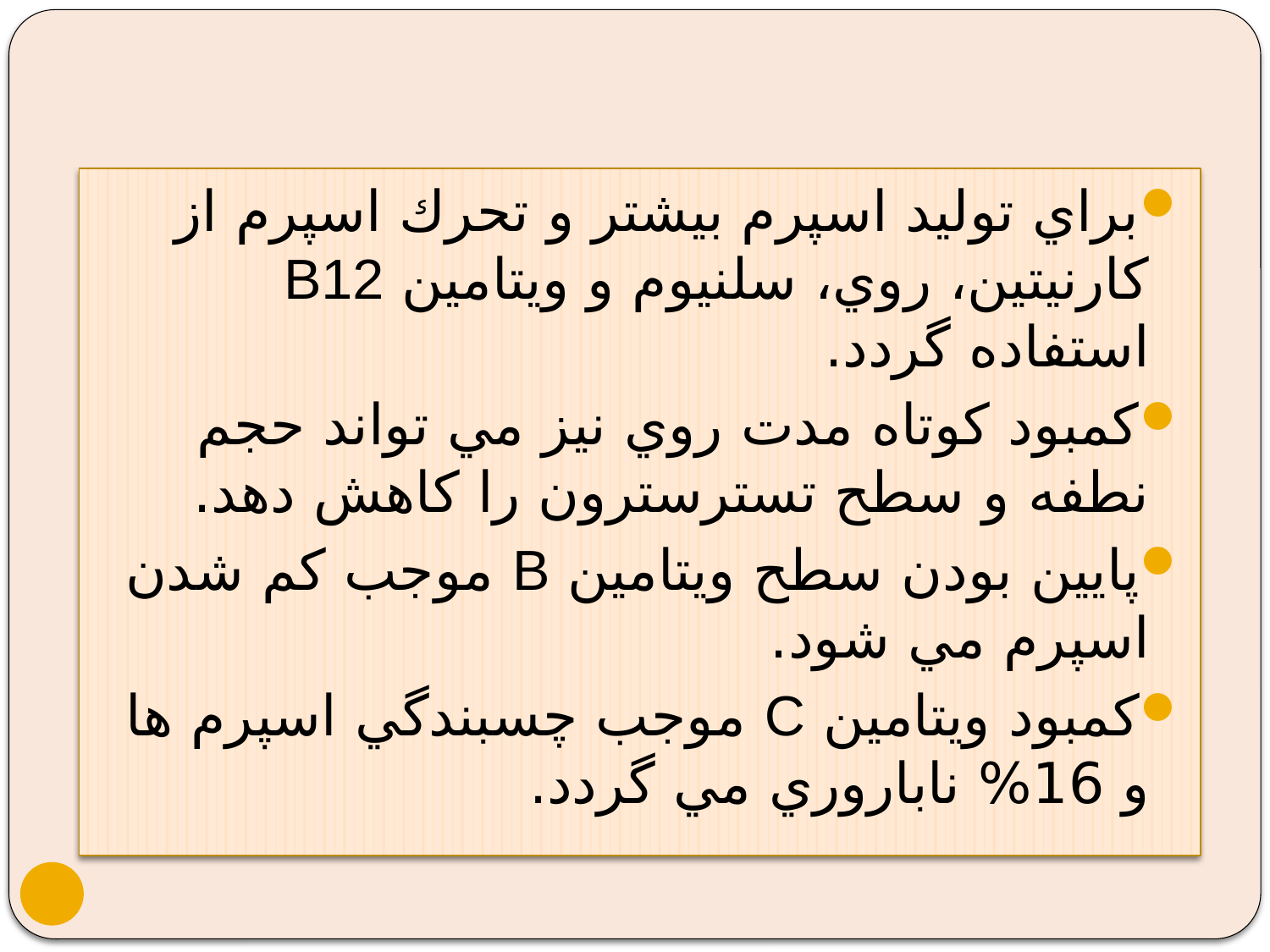

براي توليد اسپرم بيشتر و تحرك اسپرم از كارنيتين، روي، سلنيوم و ويتامين B12 استفاده گردد.
كمبود كوتاه مدت روي نيز مي تواند حجم نطفه و سطح تسترسترون را كاهش دهد.
پايين بودن سطح ويتامين B موجب كم شدن اسپرم مي شود.
كمبود ويتامين C موجب چسبندگي اسپرم ها و 16% ناباروري مي گردد.
‌